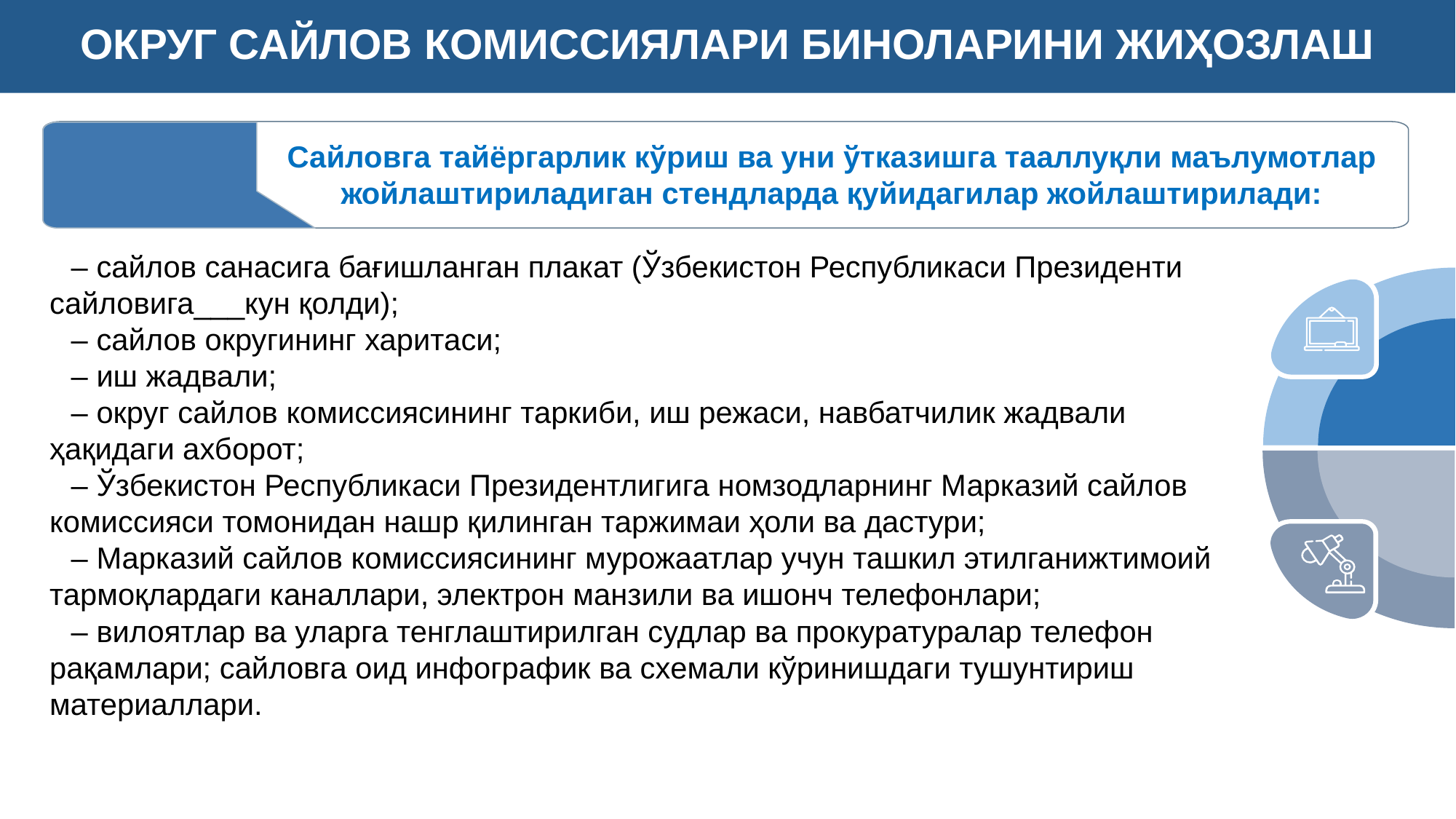

ОКРУГ САЙЛОВ КОМИССИЯЛАРИ БИНОЛАРИНИ ЖИҲОЗЛАШ

Сайловга тайёргарлик кўриш ва уни ўтказишга тааллуқли маълумотлар жойлаштириладиган стендларда қуйидагилар жойлаштирилади:
– сайлов санасига бағишланган плакат (Ўзбекистон Республикаси Президенти сайловига___кун қолди);
– сайлов округининг харитаси;
– иш жадвали;
– округ сайлов комиссиясининг таркиби, иш режаси, навбатчилик жадвали ҳақидаги ахборот;
– Ўзбекистон Республикаси Президентлигига номзодларнинг Марказий сайлов комиссияси томонидан нашр қилинган таржимаи ҳоли ва дастури;
– Марказий сайлов комиссиясининг мурожаатлар учун ташкил этилганижтимоий тармоқлардаги каналлари, электрон манзили ва ишонч телефонлари;
– вилоятлар ва уларга тенглаштирилган судлар ва прокуратуралар телефон рақамлари; сайловга оид инфографик ва схемали кўринишдаги тушунтириш материаллари.